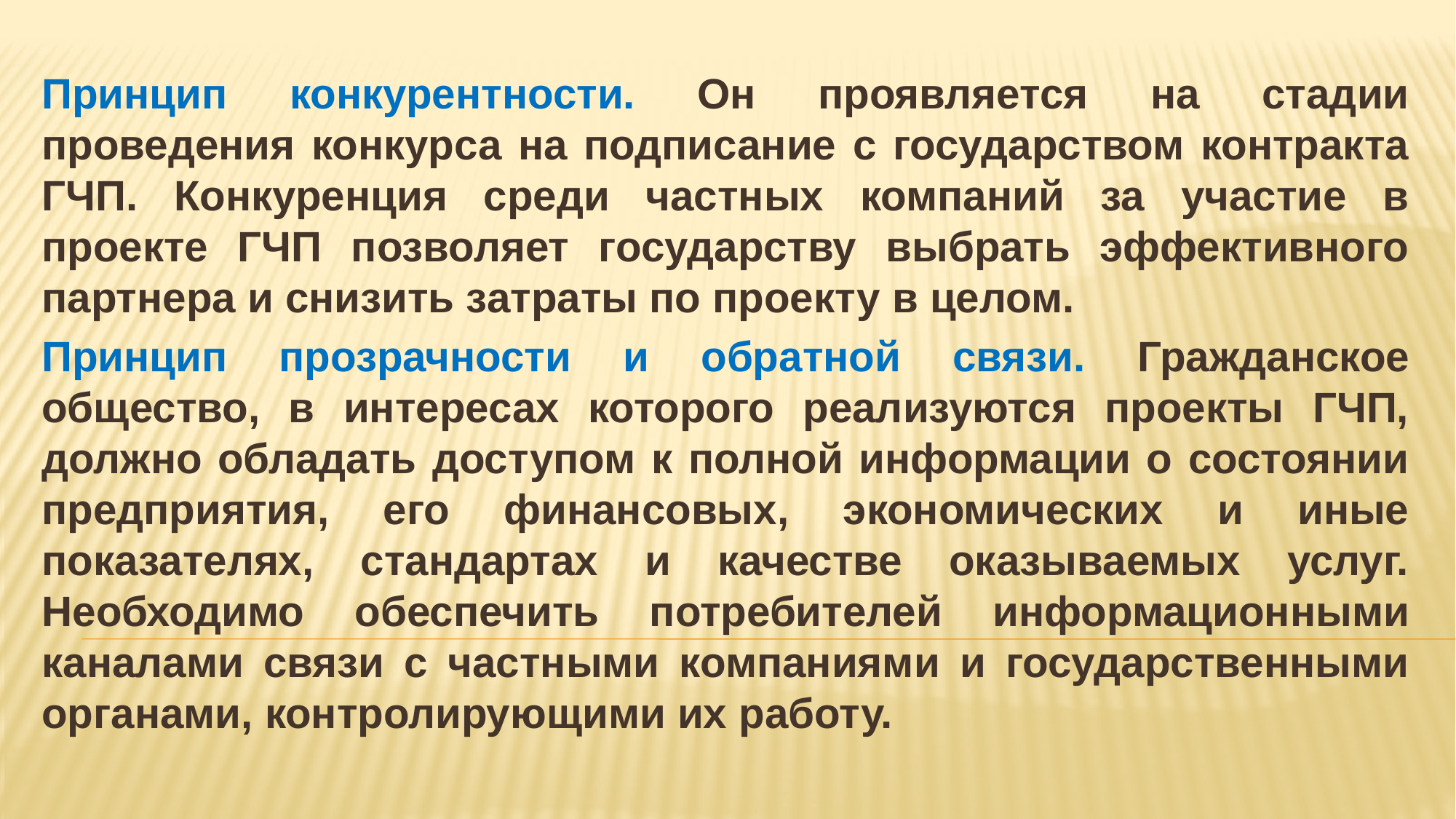

Принцип конкурентности. Он проявляется на стадии проведения конкурса на подписание с государством контракта ГЧП. Конкуренция среди частных компаний за участие в проекте ГЧП позволяет государству выбрать эффективного партнера и снизить затраты по проекту в целом.
Принцип прозрачности и обратной связи. Гражданское общество, в интересах которого реализуются проекты ГЧП, должно обладать доступом к полной информации о состоянии предприятия, его финансовых, экономических и иные показателях, стандартах и качестве оказываемых услуг. Необходимо обеспечить потребителей информационными каналами связи с частными компаниями и государственными органами, контролирующими их работу.